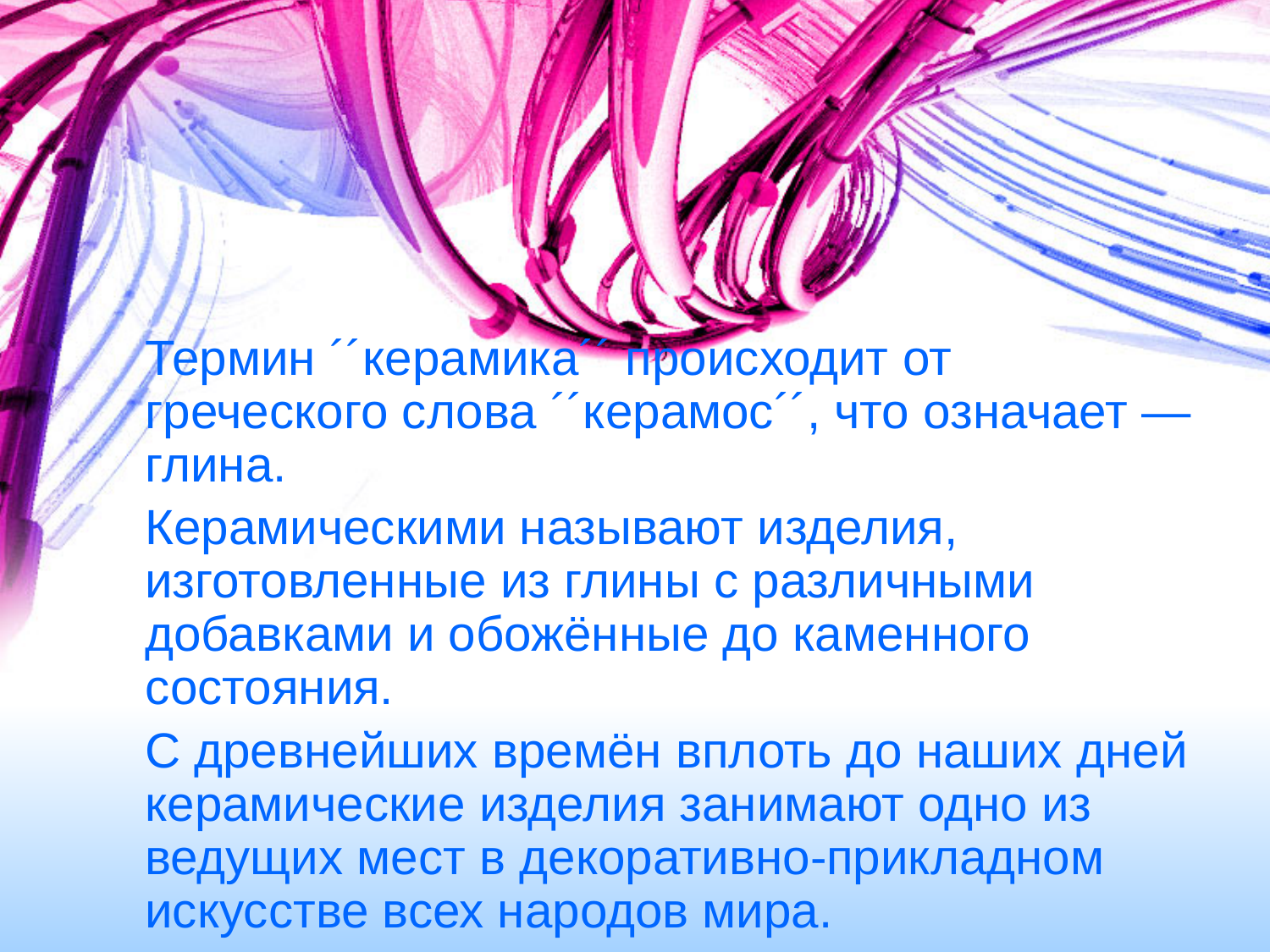

Термин ´´керамика´´ происходит от греческого слова ´´керамос´´, что означает — глина.
	Керамическими называют изделия, изготовленные из глины с различными добавками и обожённые до каменного состояния.
	С древнейших времён вплоть до наших дней керамические изделия занимают одно из ведущих мест в декоративно-прикладном искусстве всех народов мира.